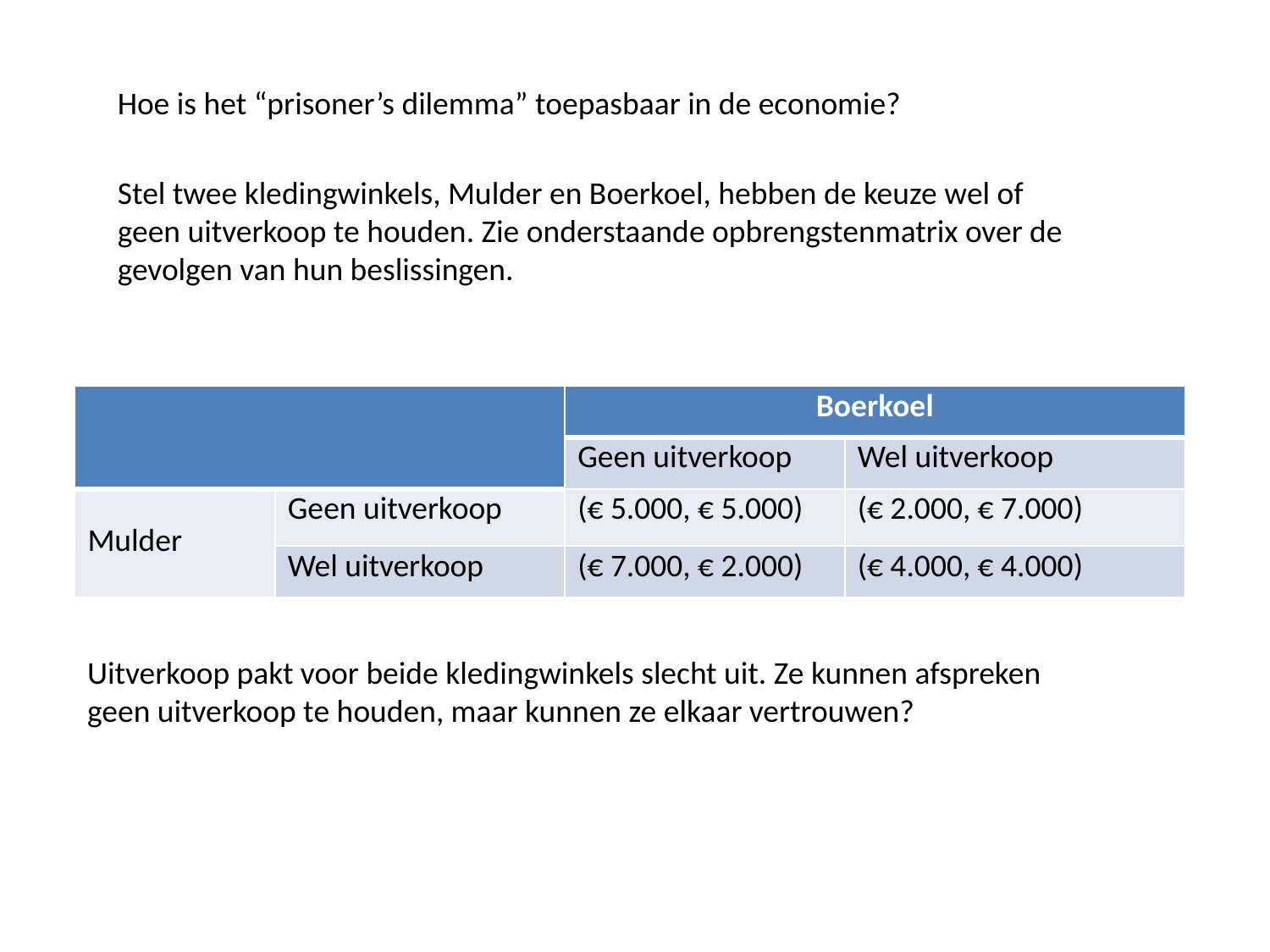

Hoe is het “prisoner’s dilemma” toepasbaar in de economie?
Stel twee kledingwinkels, Mulder en Boerkoel, hebben de keuze wel of geen uitverkoop te houden. Zie onderstaande opbrengstenmatrix over de gevolgen van hun beslissingen.
|  |  | Boerkoel |  |
| --- | --- | --- | --- |
|  |  | Geen uitverkoop | Wel uitverkoop |
| Mulder | Geen uitverkoop | (€ 5.000, € 5.000) | (€ 2.000, € 7.000) |
|  | Wel uitverkoop | (€ 7.000, € 2.000) | (€ 4.000, € 4.000) |
Uitverkoop pakt voor beide kledingwinkels slecht uit. Ze kunnen afspreken geen uitverkoop te houden, maar kunnen ze elkaar vertrouwen?